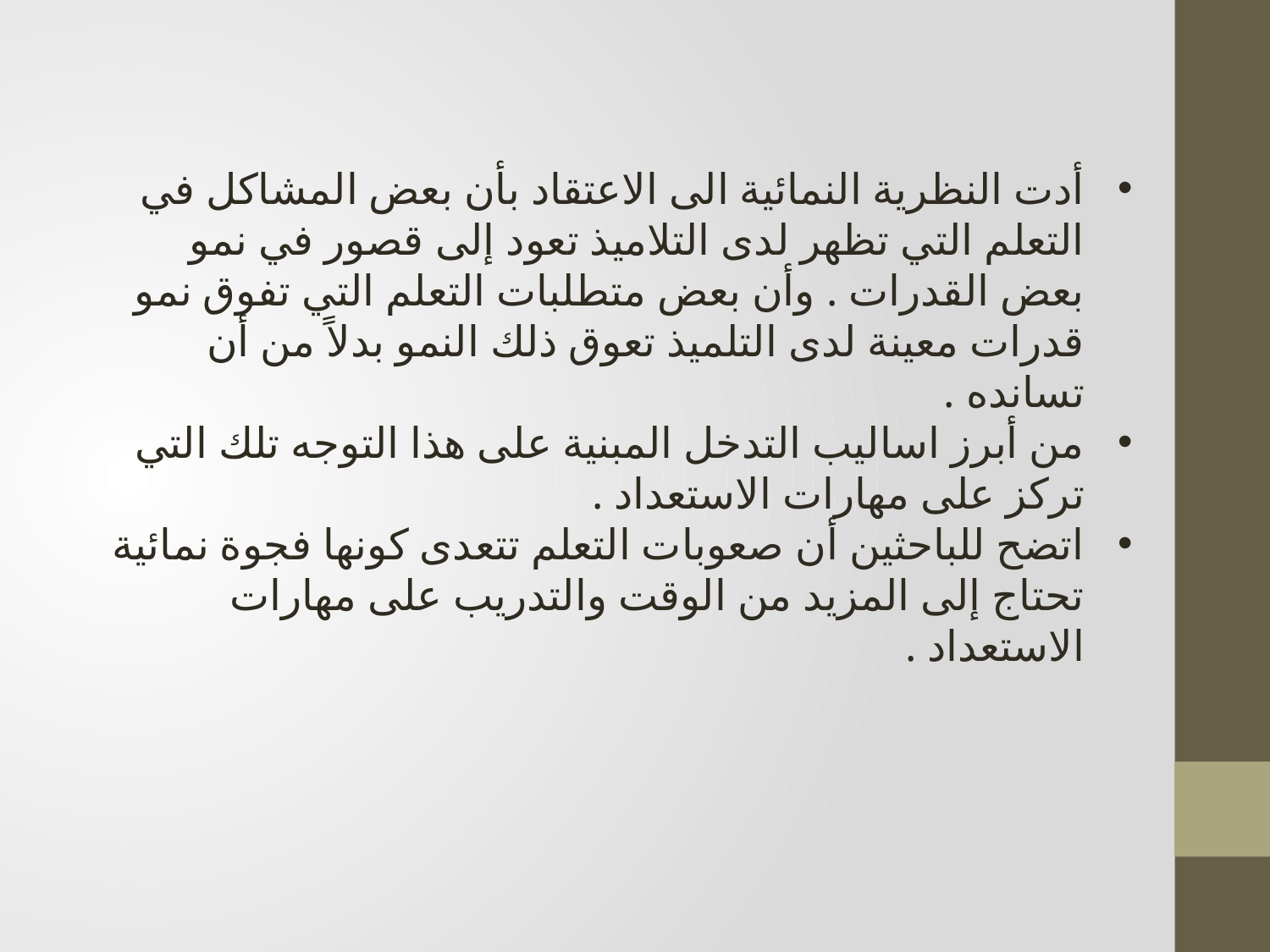

أدت النظرية النمائية الى الاعتقاد بأن بعض المشاكل في التعلم التي تظهر لدى التلاميذ تعود إلى قصور في نمو بعض القدرات . وأن بعض متطلبات التعلم التي تفوق نمو قدرات معينة لدى التلميذ تعوق ذلك النمو بدلاً من أن تسانده .
من أبرز اساليب التدخل المبنية على هذا التوجه تلك التي تركز على مهارات الاستعداد .
اتضح للباحثين أن صعوبات التعلم تتعدى كونها فجوة نمائية تحتاج إلى المزيد من الوقت والتدريب على مهارات الاستعداد .